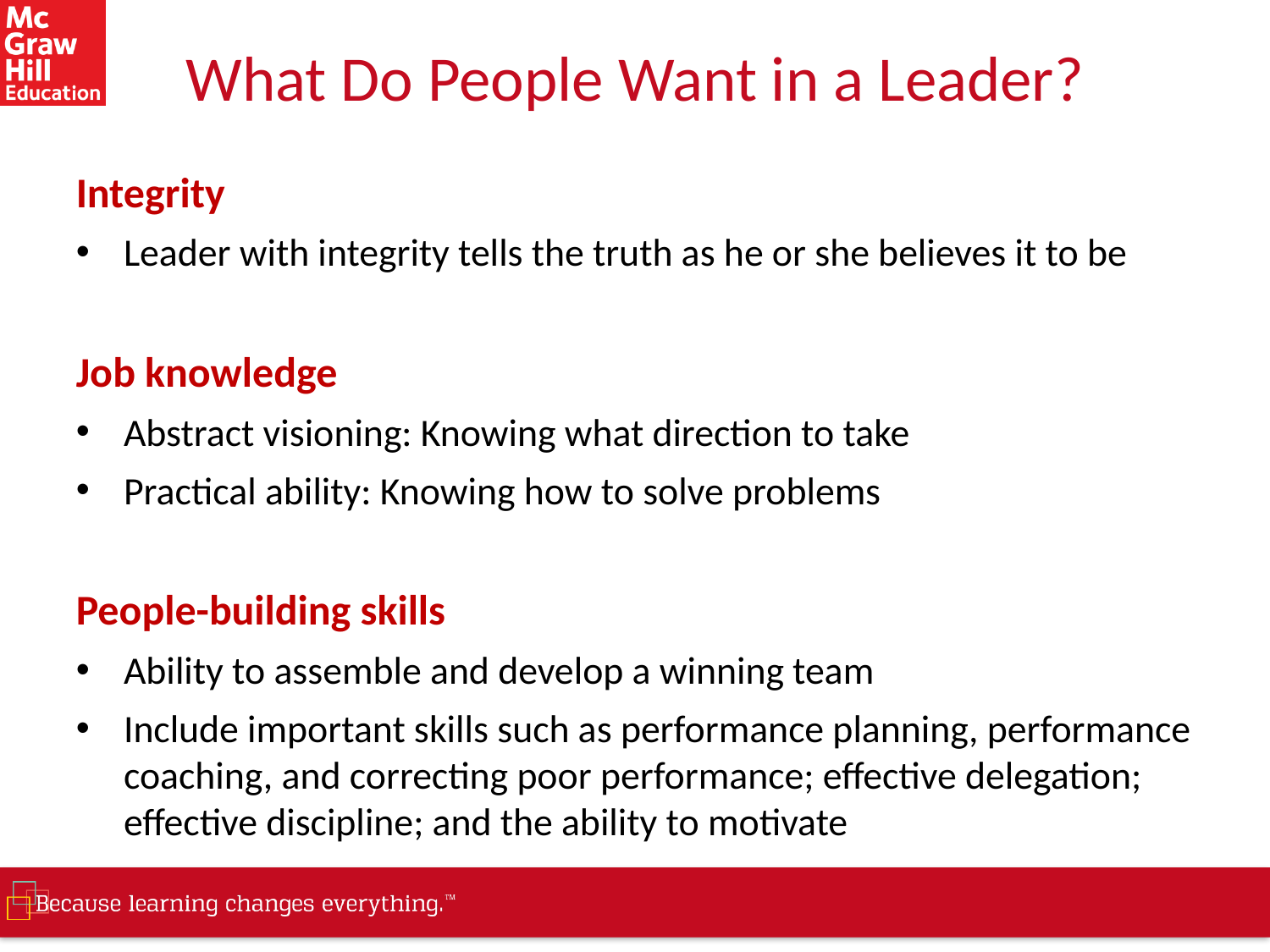

# What Do People Want in a Leader?
Integrity
Leader with integrity tells the truth as he or she believes it to be

Job knowledge
Abstract visioning: Knowing what direction to take
Practical ability: Knowing how to solve problems

People-building skills
Ability to assemble and develop a winning team
Include important skills such as performance planning, performance coaching, and correcting poor performance; effective delegation; effective discipline; and the ability to motivate